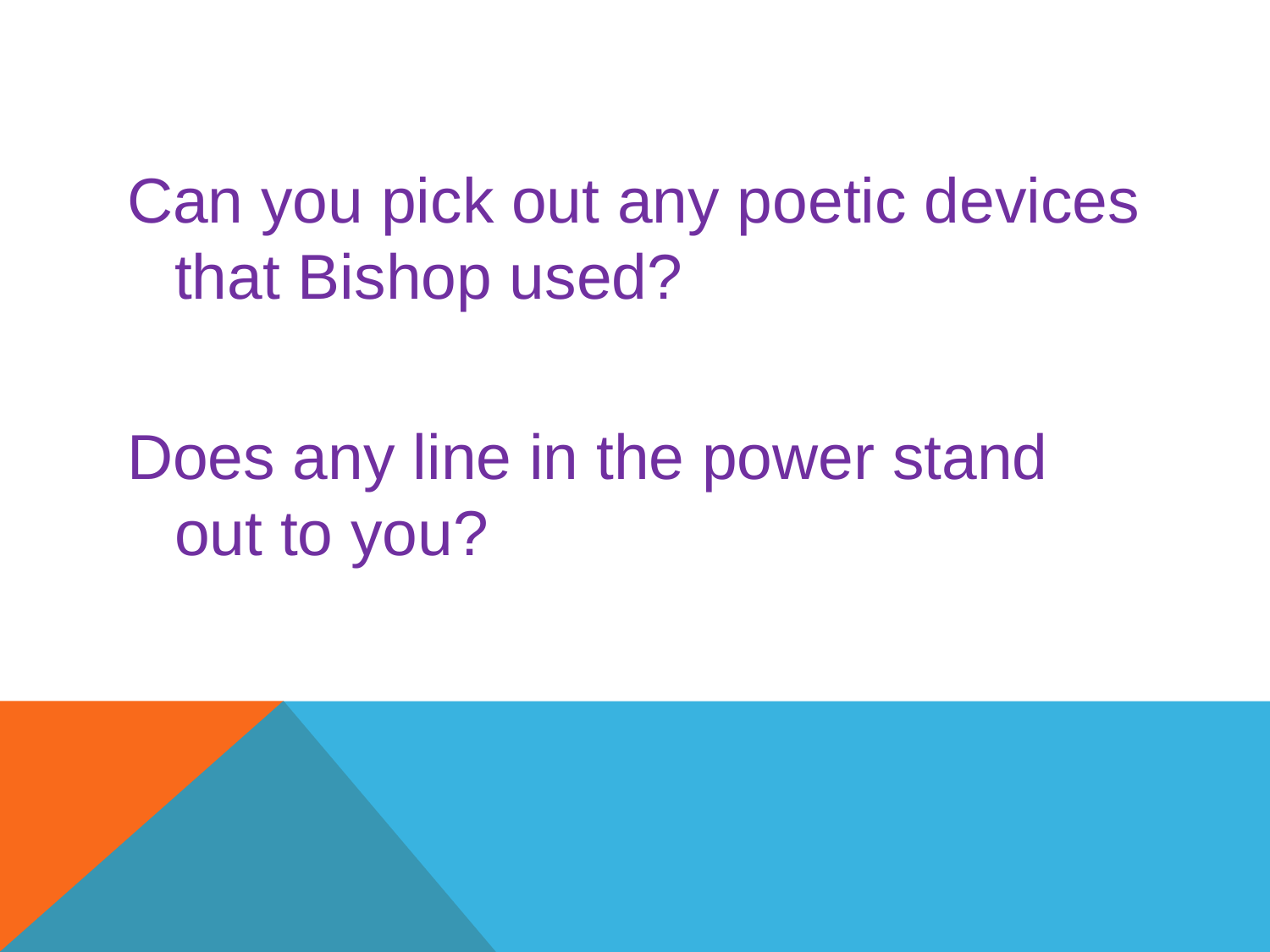

Can you pick out any poetic devices that Bishop used?

Does any line in the power stand out to you?